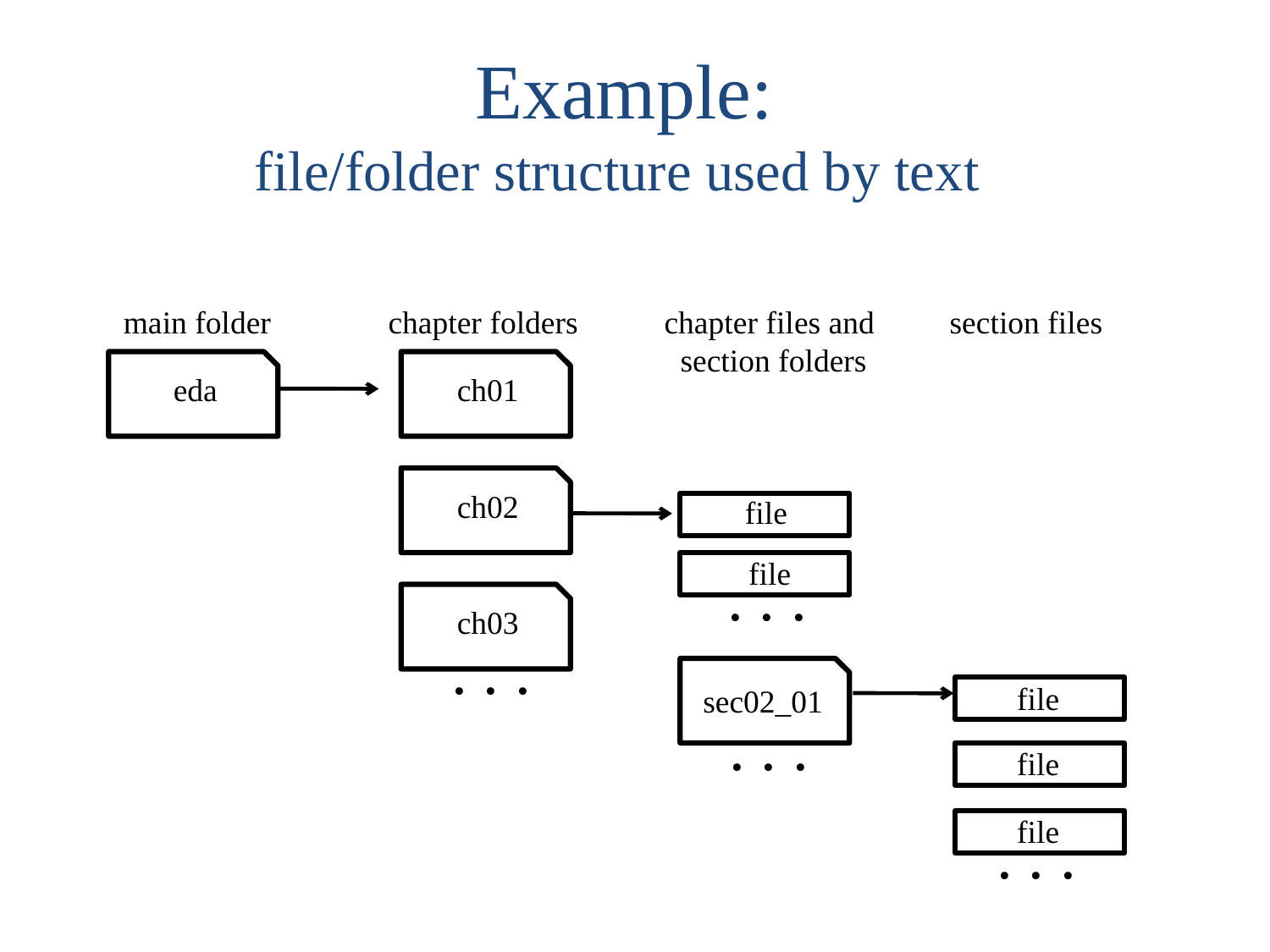

Example:
file/folder structure used by text
main folder
chapter folders
chapter files and
section folders
section files

eda
ch01

ch02
file

file
. . .

v
ch03
. . .
v
file
sec02_01

. . .
file

file
. . .